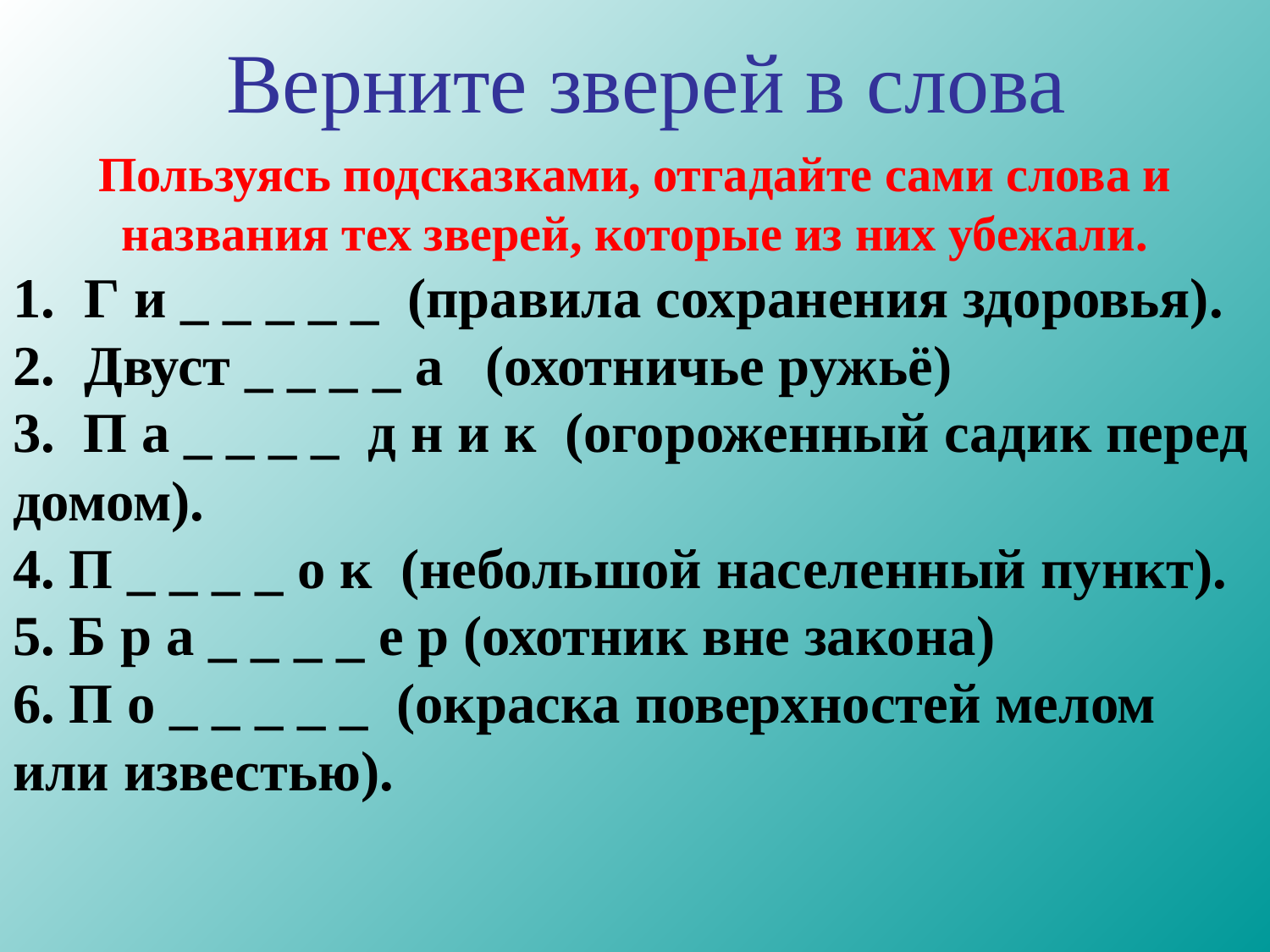

# Верните зверей в слова
Пользуясь подсказками, отгадайте сами слова и названия тех зверей, которые из них убежали.
Г и _ _ _ _ _  (правила сохранения здоровья).
Двуст _ _ _ _ а   (охотничье ружьё)
3.  П а _ _ _ _  д н и к  (огороженный садик перед домом).
4. П _ _ _ _ о к  (небольшой населенный пункт).
5. Б р а _ _ _ _ е р (охотник вне закона)
6. П о _ _ _ _ _  (окраска поверхностей мелом или известью).